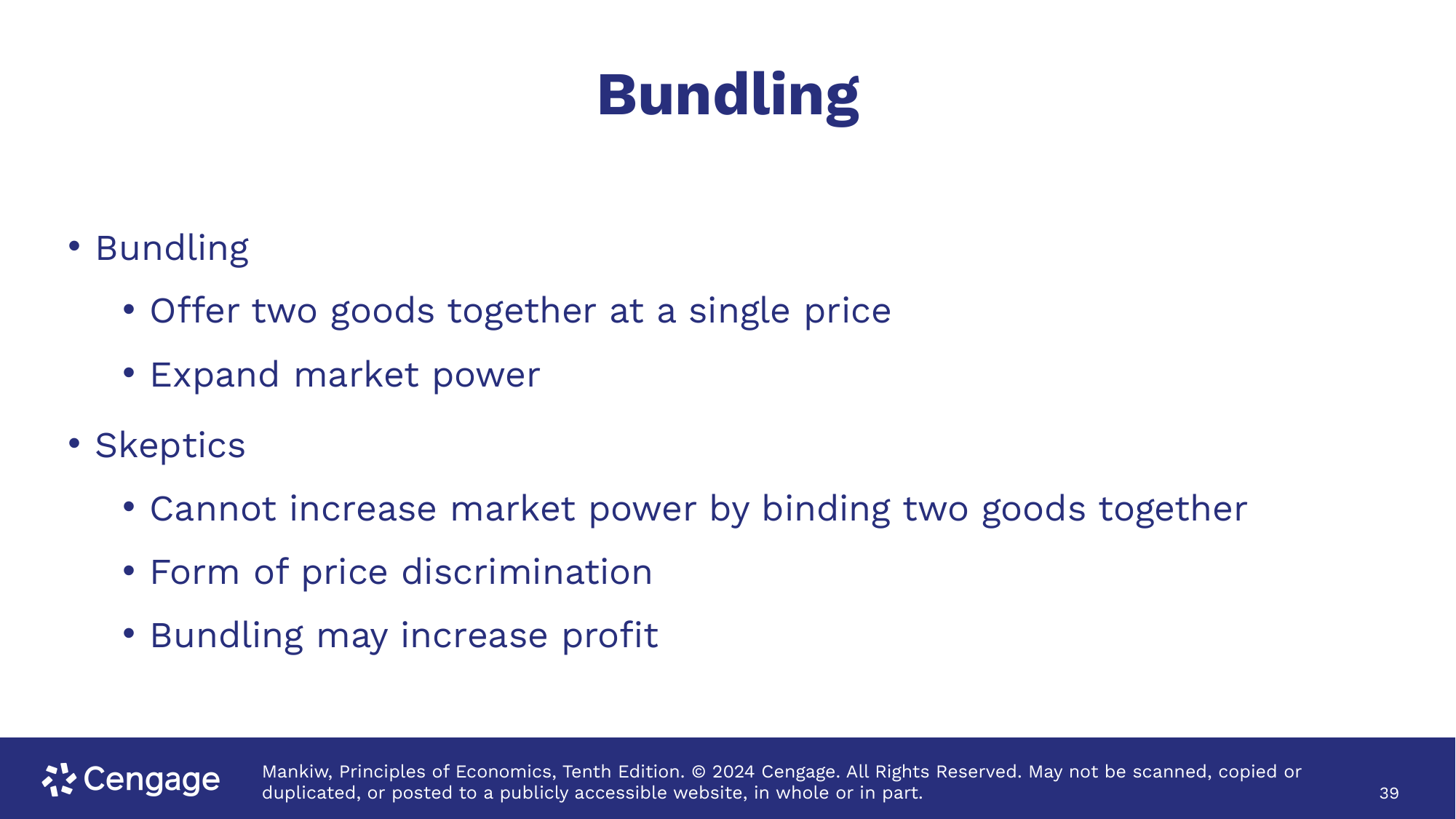

# Bundling
Bundling
Offer two goods together at a single price
Expand market power
Skeptics
Cannot increase market power by binding two goods together
Form of price discrimination
Bundling may increase profit